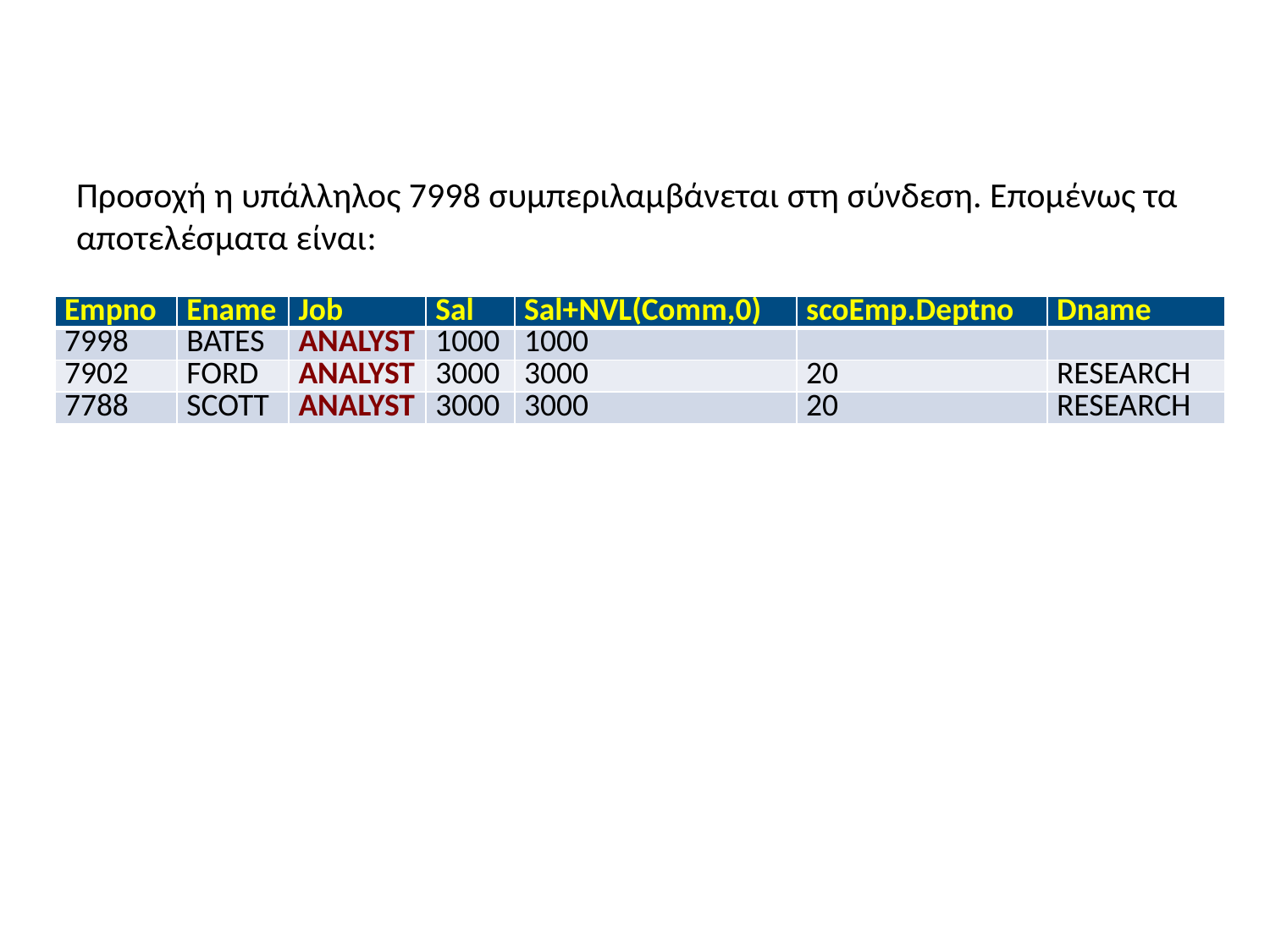

#
Προσοχή η υπάλληλος 7998 συμπεριλαμβάνεται στη σύνδεση. Επομένως τα αποτελέσματα είναι:
| Empno | Ename | Job | Sal | Sal+NVL(Comm,0) | scoEmp.Deptno | Dname |
| --- | --- | --- | --- | --- | --- | --- |
| 7998 | BATES | ANALYST | 1000 | 1000 |  |  |
| 7902 | FORD | ANALYST | 3000 | 3000 | 20 | RESEARCH |
| 7788 | SCOTT | ANALYST | 3000 | 3000 | 20 | RESEARCH |